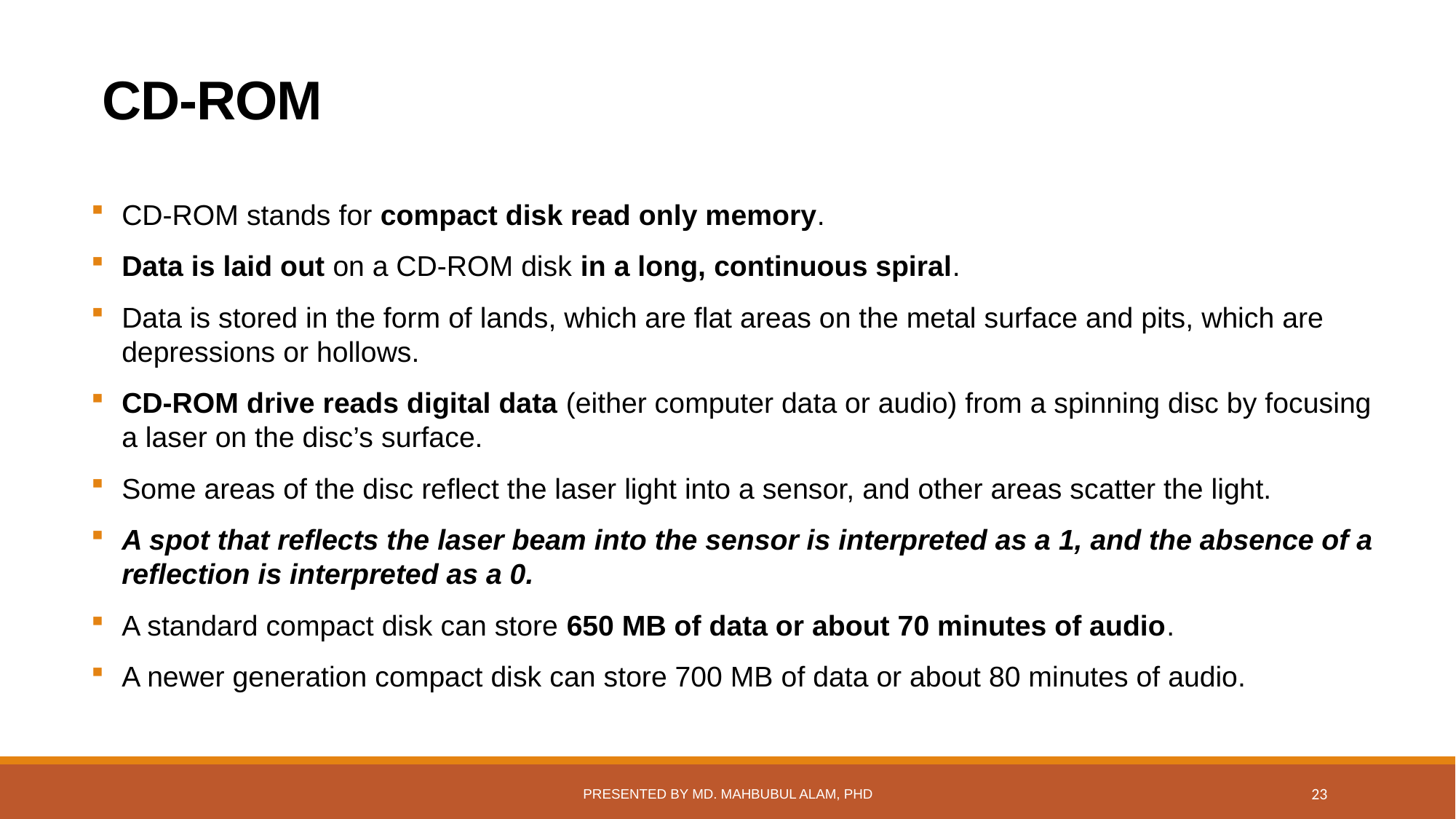

# CD-ROM
CD-ROM stands for compact disk read only memory.
Data is laid out on a CD-ROM disk in a long, continuous spiral.
Data is stored in the form of lands, which are flat areas on the metal surface and pits, which are depressions or hollows.
CD-ROM drive reads digital data (either computer data or audio) from a spinning disc by focusing a laser on the disc’s surface.
Some areas of the disc reflect the laser light into a sensor, and other areas scatter the light.
A spot that reflects the laser beam into the sensor is interpreted as a 1, and the absence of a reflection is interpreted as a 0.
A standard compact disk can store 650 MB of data or about 70 minutes of audio.
A newer generation compact disk can store 700 MB of data or about 80 minutes of audio.
Presented by Md. Mahbubul Alam, PhD
23